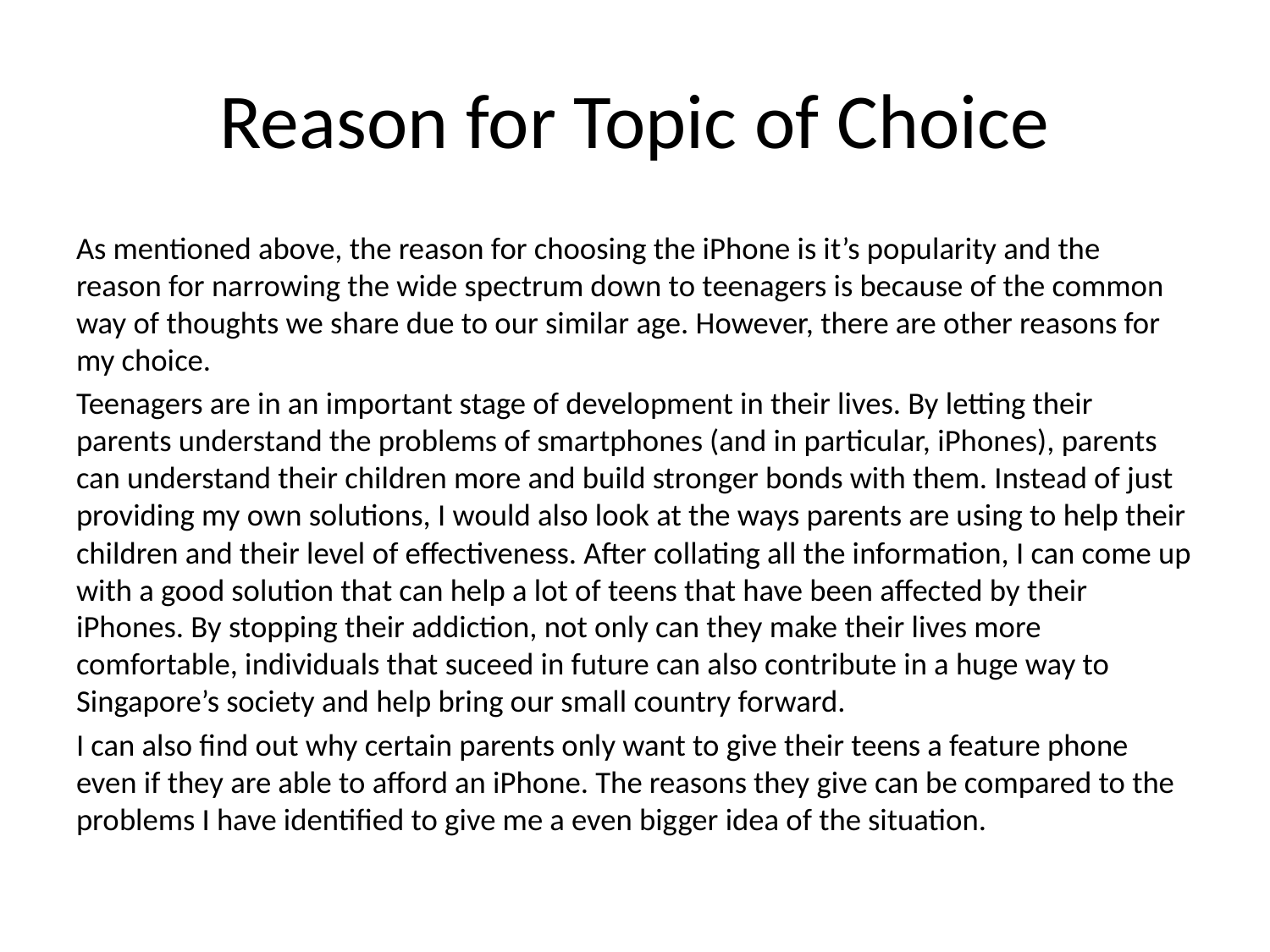

# Reason for Topic of Choice
As mentioned above, the reason for choosing the iPhone is it’s popularity and the reason for narrowing the wide spectrum down to teenagers is because of the common way of thoughts we share due to our similar age. However, there are other reasons for my choice.
Teenagers are in an important stage of development in their lives. By letting their parents understand the problems of smartphones (and in particular, iPhones), parents can understand their children more and build stronger bonds with them. Instead of just providing my own solutions, I would also look at the ways parents are using to help their children and their level of effectiveness. After collating all the information, I can come up with a good solution that can help a lot of teens that have been affected by their iPhones. By stopping their addiction, not only can they make their lives more comfortable, individuals that suceed in future can also contribute in a huge way to Singapore’s society and help bring our small country forward.
I can also find out why certain parents only want to give their teens a feature phone even if they are able to afford an iPhone. The reasons they give can be compared to the problems I have identified to give me a even bigger idea of the situation.